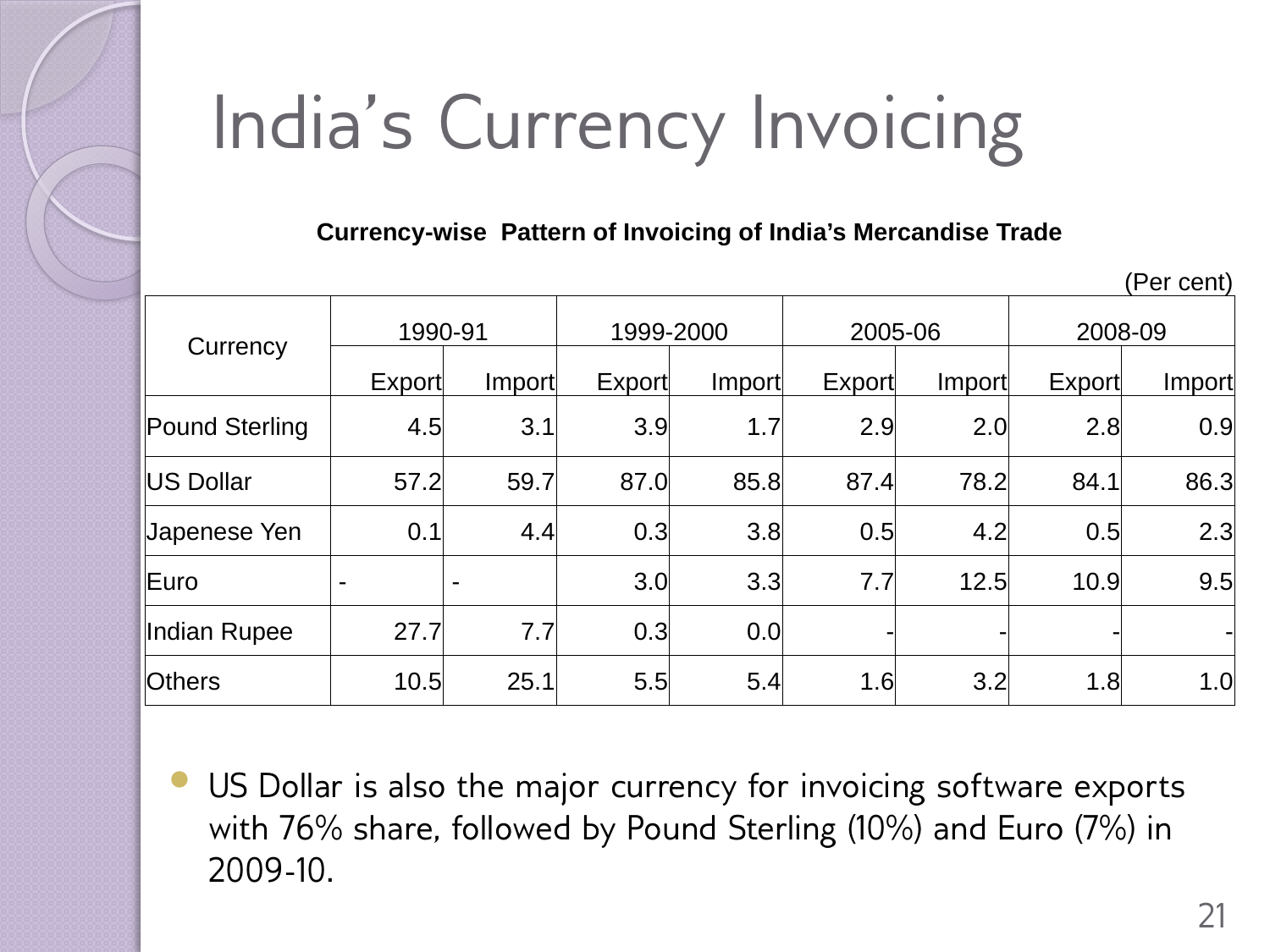

# India’s Currency Invoicing
| Currency-wise Pattern of Invoicing of India’s Mercandise Trade |  |  |  |  |  |  |  |  |
| --- | --- | --- | --- | --- | --- | --- | --- | --- |
| (Per cent) |  |  |  |  |  |  |  |  |
| Currency | 1990-91 |  | 1999-2000 |  | 2005-06 |  | 2008-09 |  |
|  | Export | Import | Export | Import | Export | Import | Export | Import |
| Pound Sterling | 4.5 | 3.1 | 3.9 | 1.7 | 2.9 | 2.0 | 2.8 | 0.9 |
| US Dollar | 57.2 | 59.7 | 87.0 | 85.8 | 87.4 | 78.2 | 84.1 | 86.3 |
| Japenese Yen | 0.1 | 4.4 | 0.3 | 3.8 | 0.5 | 4.2 | 0.5 | 2.3 |
| Euro | - | - | 3.0 | 3.3 | 7.7 | 12.5 | 10.9 | 9.5 |
| Indian Rupee | 27.7 | 7.7 | 0.3 | 0.0 | - | - | - | - |
| Others | 10.5 | 25.1 | 5.5 | 5.4 | 1.6 | 3.2 | 1.8 | 1.0 |
US Dollar is also the major currency for invoicing software exports  with 76% share, followed by Pound Sterling (10%) and Euro (7%) in 2009-10.
21